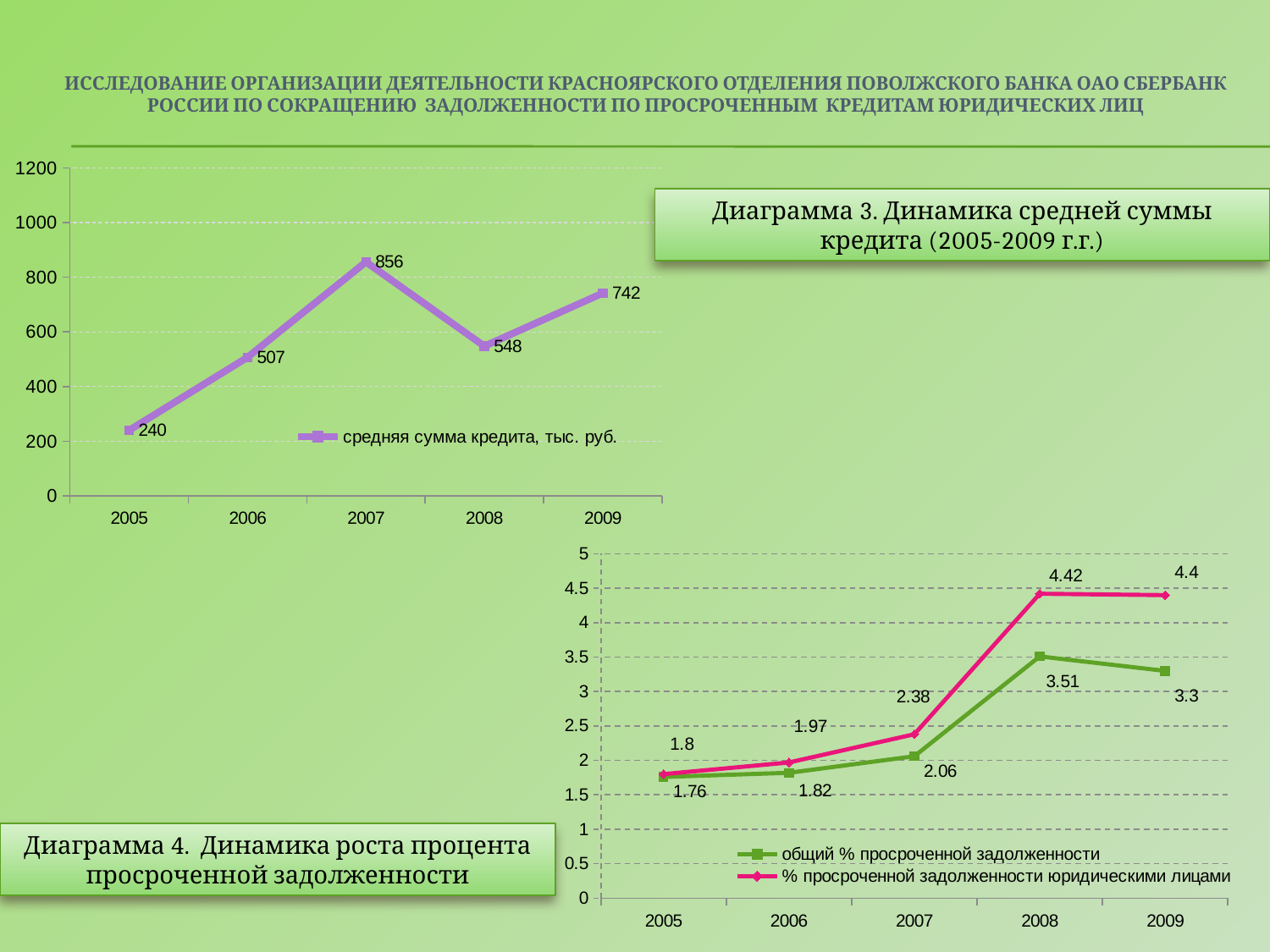

# Исследование организации деятельности Красноярского отделения Поволжского банка ОАО Сбербанк России по сокращению  задолженности по просроченным  кредитам юридических лиц

### Chart

| Category | средняя сумма кредита, тыс. руб. |
|---|---|
| 2005 | 240.0 |
| 2006 | 507.0 |
| 2007 | 856.0 |
| 2008 | 548.0 |
| 2009 | 742.0 |
Диаграмма 3. Динамика средней суммы кредита (2005-2009 г.г.)

### Chart

| Category | общий % просроченной задолженности | % просроченной задолженности юридическими лицами |
|---|---|---|
| 2005 | 1.76 | 1.8 |
| 2006 | 1.82 | 1.970000000000002 |
| 2007 | 2.06 | 2.38 |
| 2008 | 3.51 | 4.42 |
| 2009 | 3.3 | 4.4 |
Диаграмма 4.  Динамика роста процента просроченной задолженности